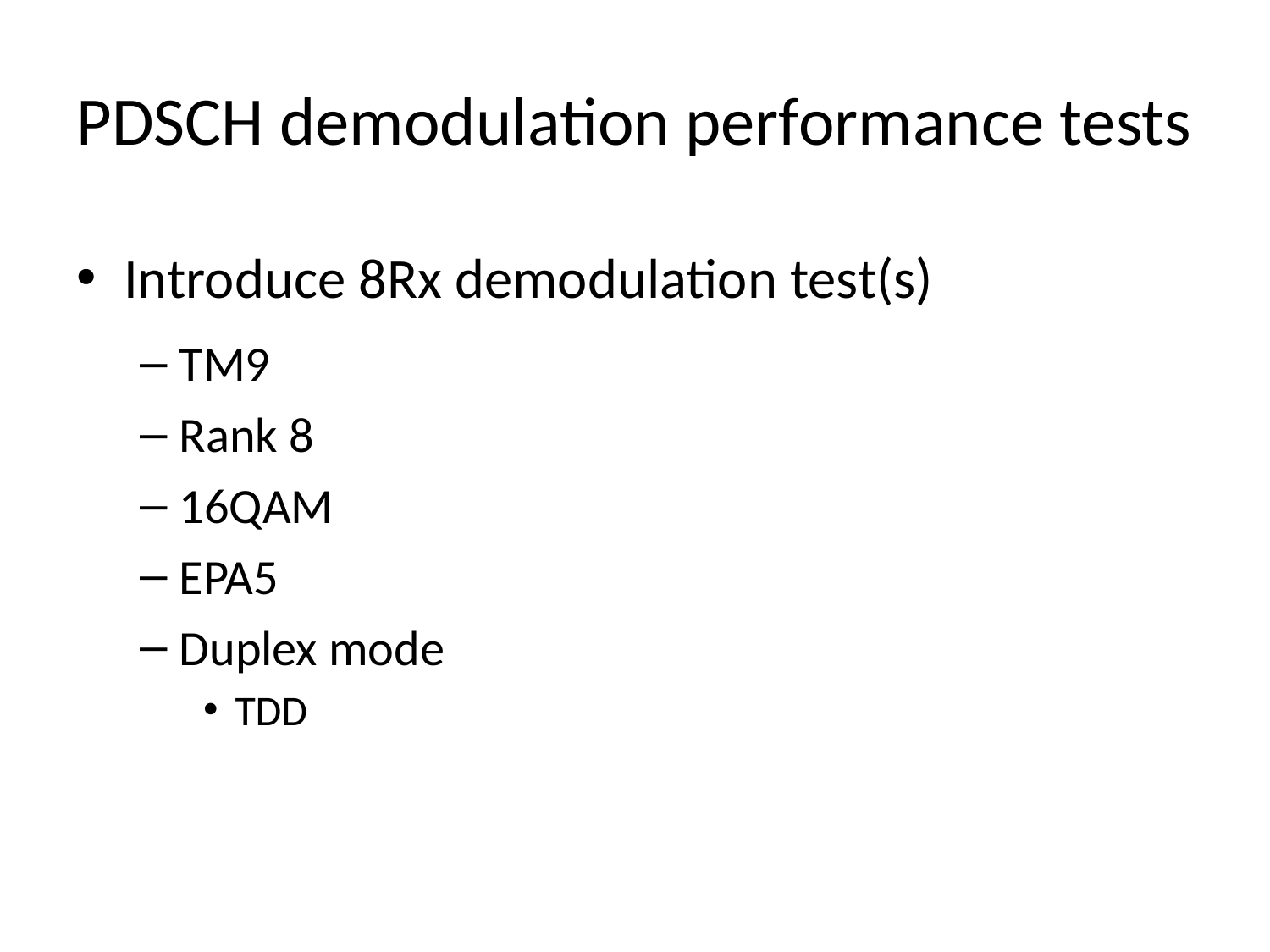

# PDSCH demodulation performance tests
Introduce 8Rx demodulation test(s)
TM9
Rank 8
16QAM
EPA5
Duplex mode
TDD